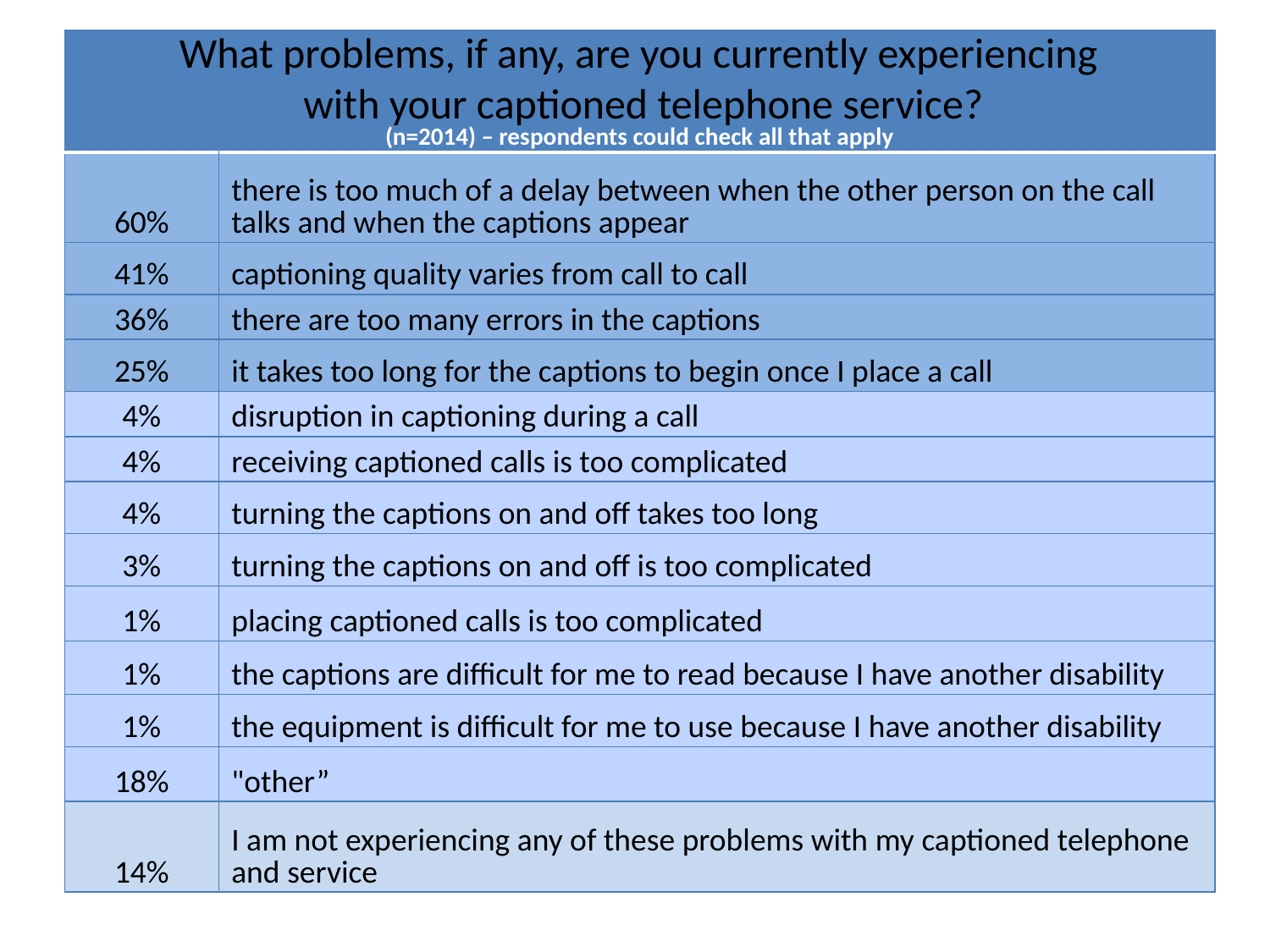

| (n=2014) – respondents could check all that apply |  |
| --- | --- |
| 60% | there is too much of a delay between when the other person on the call talks and when the captions appear |
| 41% | captioning quality varies from call to call |
| 36% | there are too many errors in the captions |
| 25% | it takes too long for the captions to begin once I place a call |
| 4% | disruption in captioning during a call |
| 4% | receiving captioned calls is too complicated |
| 4% | turning the captions on and off takes too long |
| 3% | turning the captions on and off is too complicated |
| 1% | placing captioned calls is too complicated |
| 1% | the captions are difficult for me to read because I have another disability |
| 1% | the equipment is difficult for me to use because I have another disability |
| 18% | "other” |
| 14% | I am not experiencing any of these problems with my captioned telephone and service |
What problems, if any, are you currently experiencing
with your captioned telephone service?